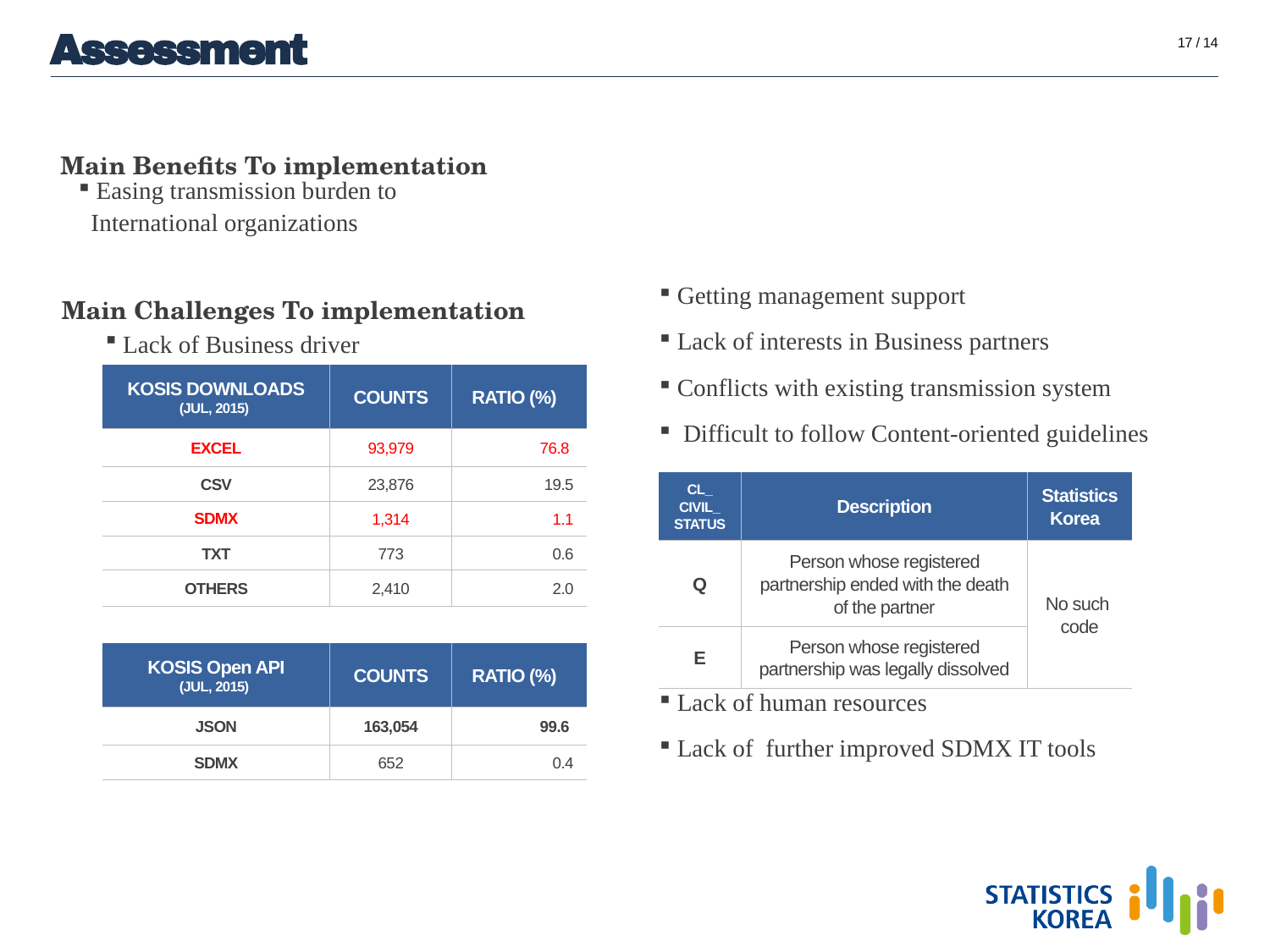

# Assessment
17 / 14
Main Benefits To implementation
 Easing transmission burden to
  International organizations

 Getting management support
 Lack of interests in Business partners
 Conflicts with existing transmission system
  Difficult to follow Content-oriented guidelines

Main Challenges To implementation
 Lack of Business driver

| KOSIS DOWNLOADS (JUL, 2015) | COUNTS | RATIO (%) |
| --- | --- | --- |
| EXCEL | 93,979 | 76.8 |
| CSV | 23,876 | 19.5 |
| SDMX | 1,314 | 1.1 |
| TXT | 773 | 0.6 |
| OTHERS | 2,410 | 2.0 |
| CL\_ CIVIL\_ STATUS | Description | Statistics Korea |
| --- | --- | --- |
| Q | Person whose registered partnership ended with the death of the partner | No such code |
| E | Person whose registered partnership was legally dissolved |  |

 Lack of human resources
 Lack of  further improved SDMX IT tools

| KOSIS Open API (JUL, 2015) | COUNTS | RATIO (%) |
| --- | --- | --- |
| JSON | 163,054 | 99.6 |
| SDMX | 652 | 0.4 |